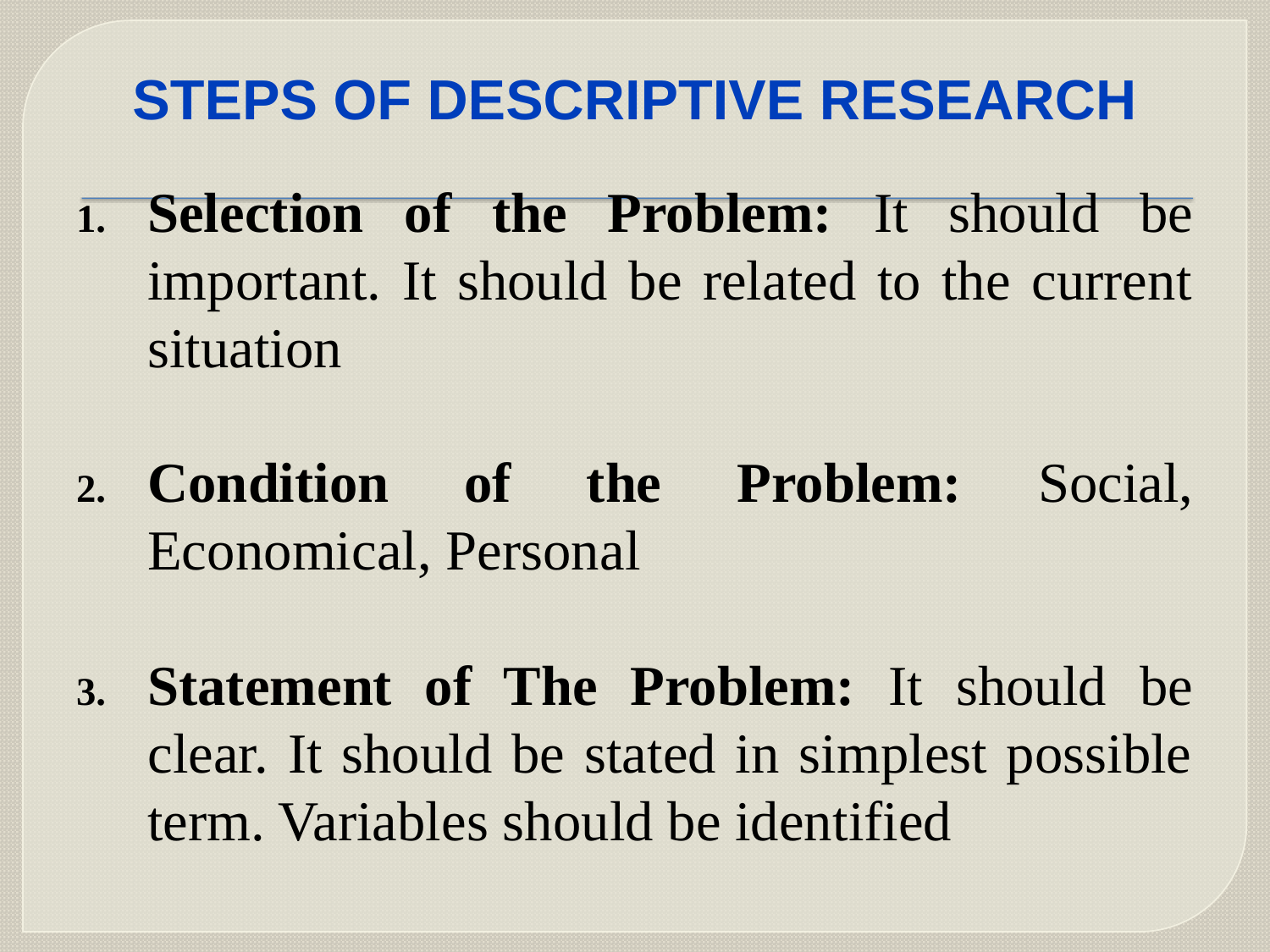

# STEPS OF DESCRIPTIVE RESEARCH
Selection of the Problem: It should be important. It should be related to the current situation

Condition of the Problem: Social, Economical, Personal

Statement of The Problem: It should be clear. It should be stated in simplest possible term. Variables should be identified